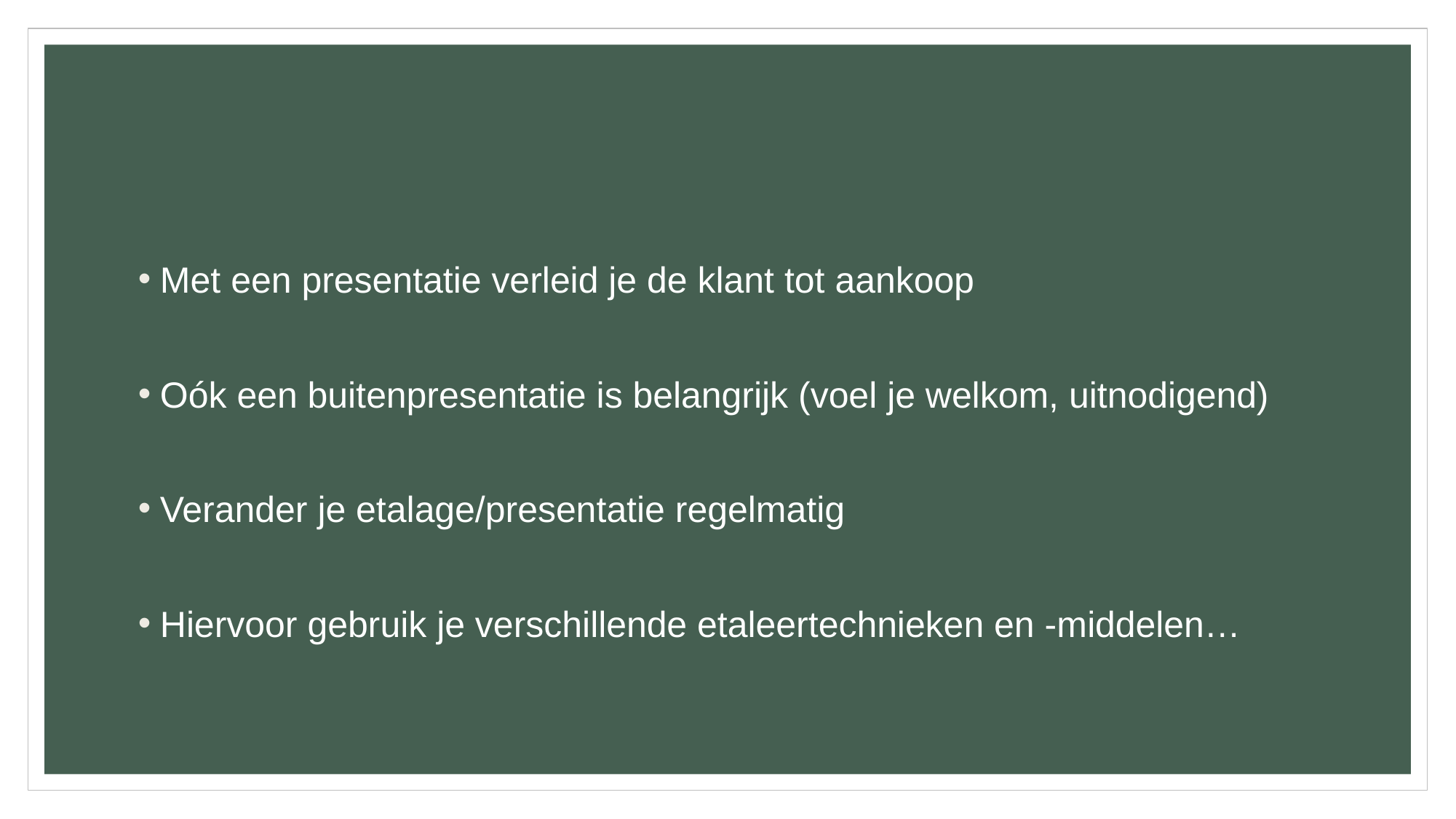

#
Met een presentatie verleid je de klant tot aankoop

Oók een buitenpresentatie is belangrijk (voel je welkom, uitnodigend)

Verander je etalage/presentatie regelmatig

Hiervoor gebruik je verschillende etaleertechnieken en -middelen…